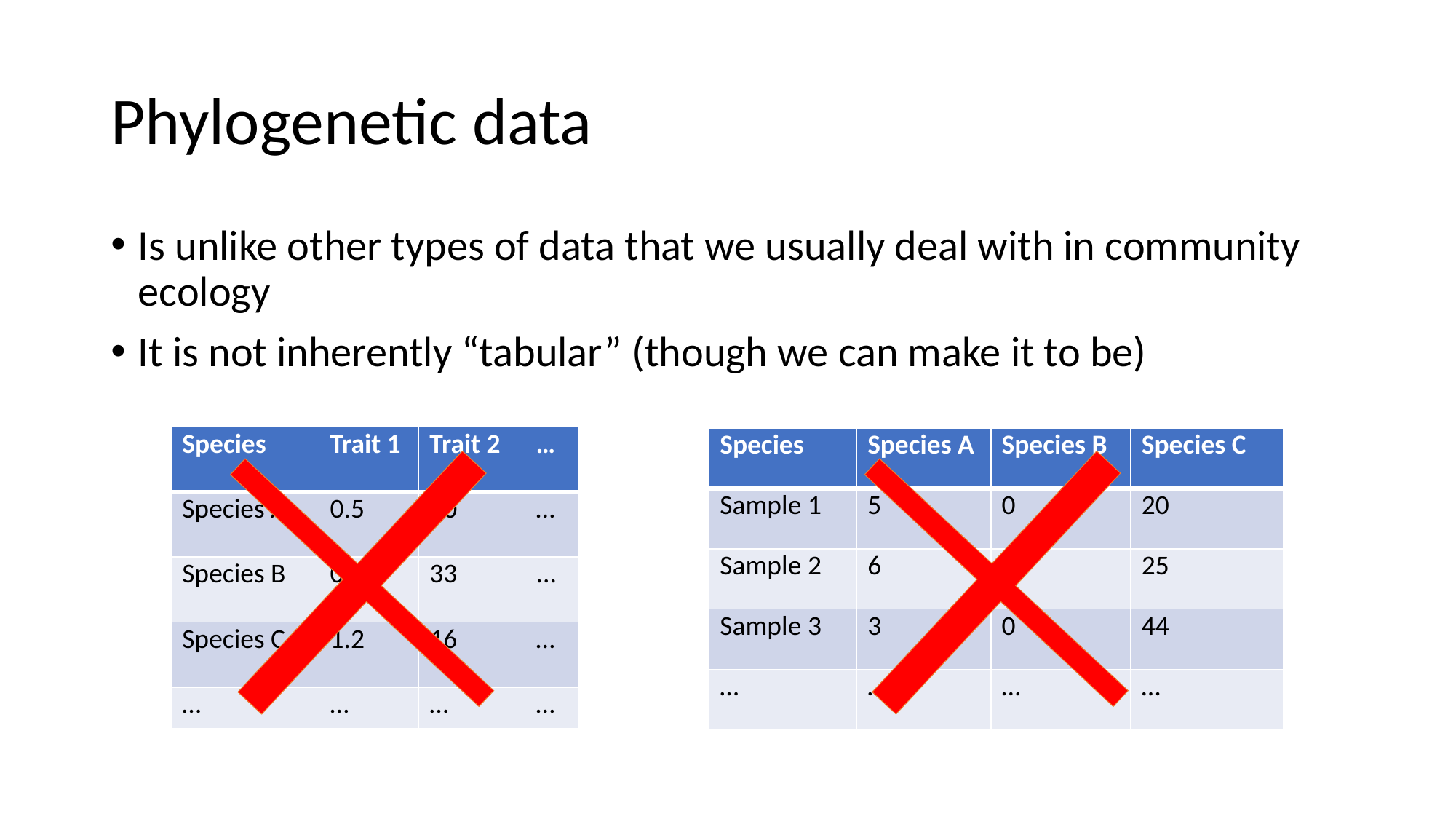

# Phylogenetic data
Is unlike other types of data that we usually deal with in community ecology
It is not inherently “tabular” (though we can make it to be)

| Species | Trait 1 | Trait 2 | … |
| --- | --- | --- | --- |
| Species A | 0.5 | 20 | … |
| Species B | 0.8 | 33 | ... |
| Species C | 1.2 | 16 | … |
| … | … | … | … |
| Species | Species A | Species B | Species C |
| --- | --- | --- | --- |
| Sample 1 | 5 | 0 | 20 |
| Sample 2 | 6 | 1 | 25 |
| Sample 3 | 3 | 0 | 44 |
| … | … | … | … |